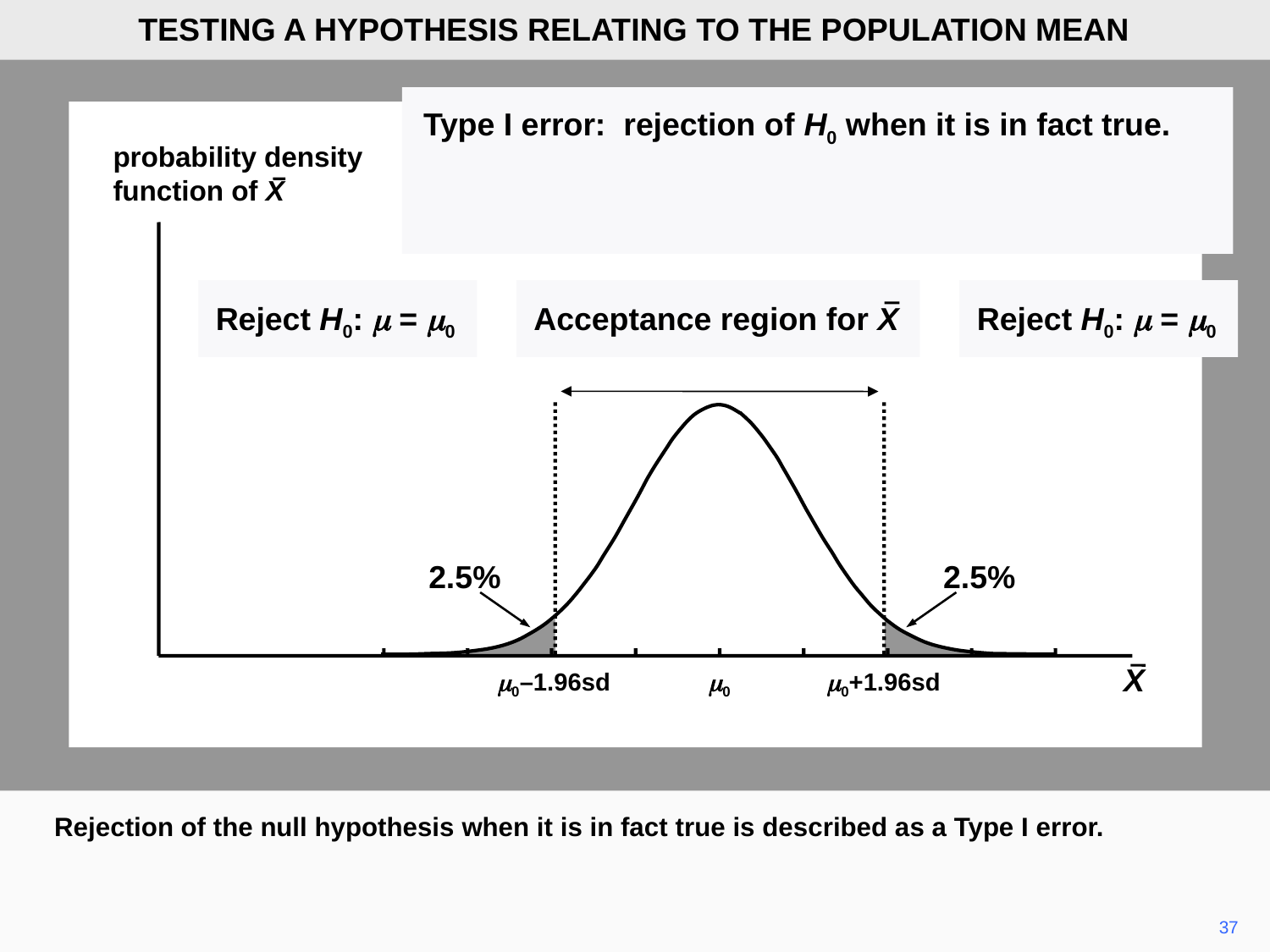

TESTING A HYPOTHESIS RELATING TO THE POPULATION MEAN

Type I error:  rejection of H0 when it is in fact true.
probability density
function of X

Reject H0: μ = μ0
Acceptance region for X
Reject H0: μ = μ0

2.5%
2.5%

X

μ0–1.96sd
μ0
μ0+1.96sd

Rejection of the null hypothesis when it is in fact true is described as a Type I error.
37